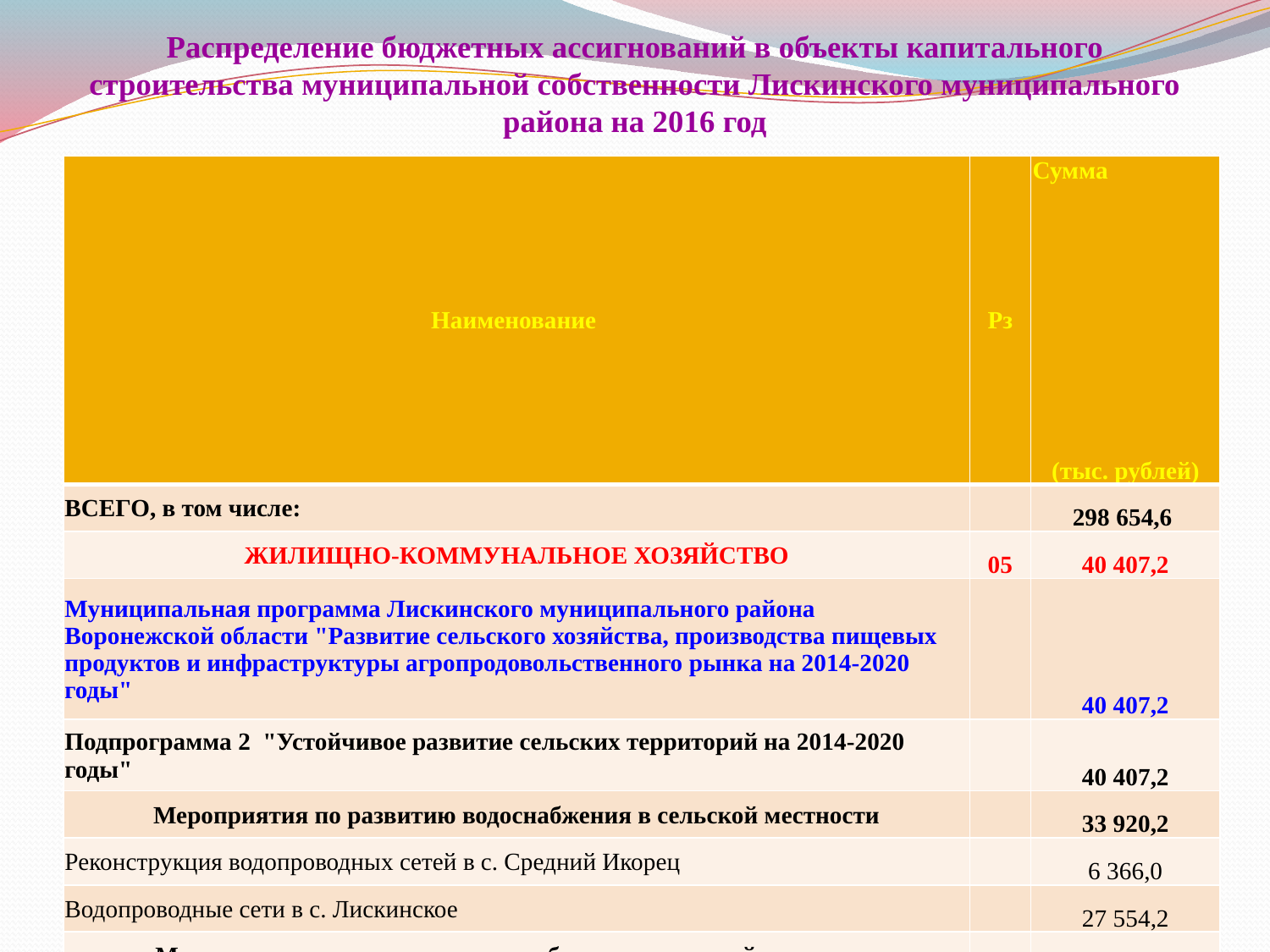

# Распределение бюджетных ассигнований в объекты капитального строительства муниципальной собственности Лискинского муниципального района на 2016 год
| Наименование | Рз | Сумма (тыс. рублей) |
| --- | --- | --- |
| ВСЕГО, в том числе: |  | 298 654,6 |
| ЖИЛИЩНО-КОММУНАЛЬНОЕ ХОЗЯЙСТВО | 05 | 40 407,2 |
| Муниципальная программа Лискинского муниципального района Воронежской области "Развитие сельского хозяйства, производства пищевых продуктов и инфраструктуры агропродовольственного рынка на 2014-2020 годы" |  | 40 407,2 |
| Подпрограмма 2 "Устойчивое развитие сельских территорий на 2014-2020 годы" |  | 40 407,2 |
| Мероприятия по развитию водоснабжения в сельской местности |  | 33 920,2 |
| Реконструкция водопроводных сетей в с. Средний Икорец |  | 6 366,0 |
| Водопроводные сети в с. Лискинское |  | 27 554,2 |
| Мероприятия по развитию газоснабжения в сельской местности |  | 6 487,0 |
| Газопровод в с. Средний Икорец |  | 1 997,0 |
| Газопровод в с. Высокое |  | 2 393,0 |
| Газопровод в х. Никольский |  | 2 097,0 |